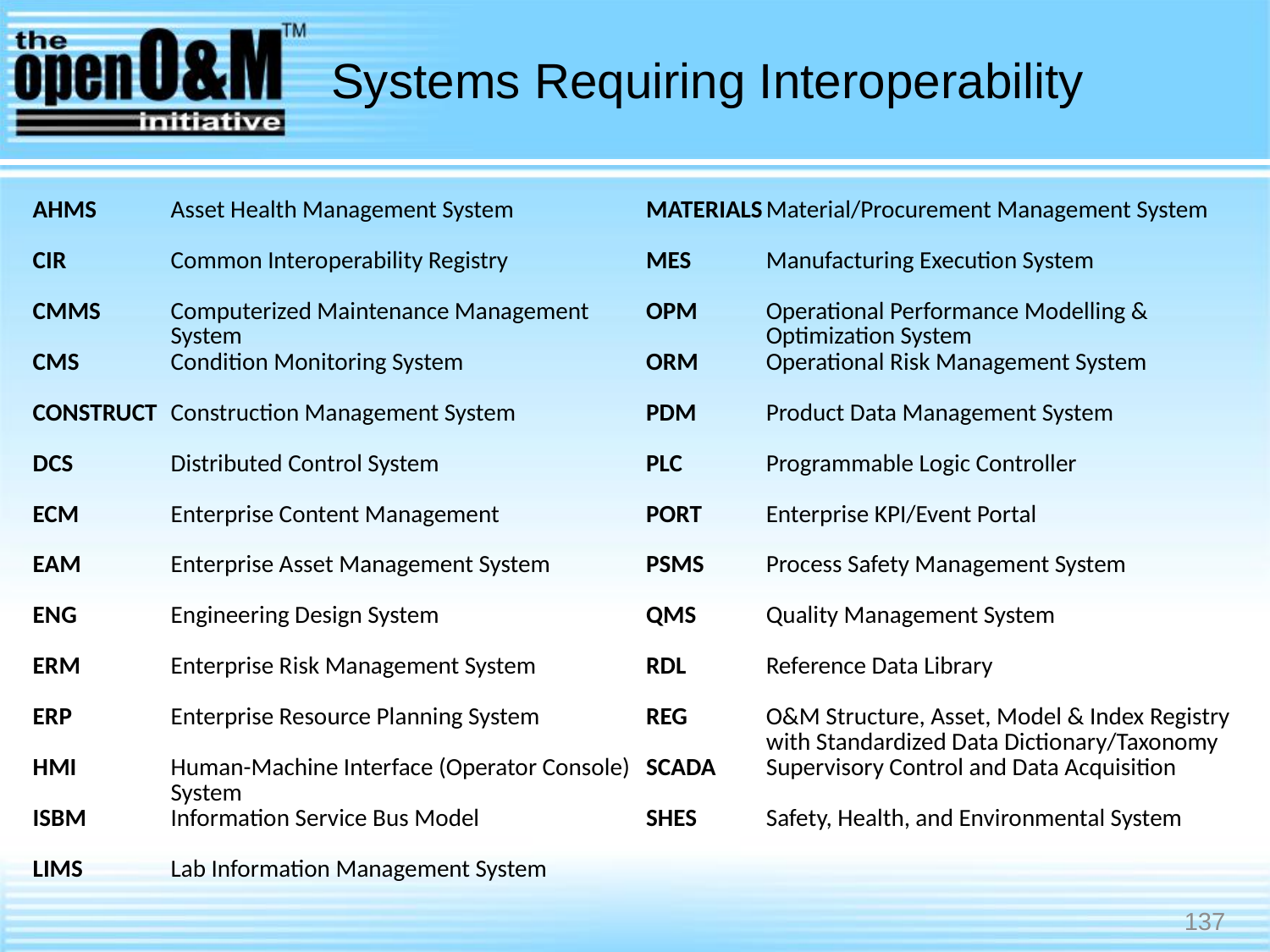

# Systems Requiring Interoperability
| AHMS | Asset Health Management System | MATERIALS | Material/Procurement Management System |
| --- | --- | --- | --- |
| CIR | Common Interoperability Registry | MES | Manufacturing Execution System |
| CMMS | Computerized Maintenance Management System | OPM | Operational Performance Modelling & Optimization System |
| CMS | Condition Monitoring System | ORM | Operational Risk Management System |
| CONSTRUCT | Construction Management System | PDM | Product Data Management System |
| DCS | Distributed Control System | PLC | Programmable Logic Controller |
| ECM | Enterprise Content Management | PORT | Enterprise KPI/Event Portal |
| EAM | Enterprise Asset Management System | PSMS | Process Safety Management System |
| ENG | Engineering Design System | QMS | Quality Management System |
| ERM | Enterprise Risk Management System | RDL | Reference Data Library |
| ERP | Enterprise Resource Planning System | REG | O&M Structure, Asset, Model & Index Registry with Standardized Data Dictionary/Taxonomy |
| HMI | Human-Machine Interface (Operator Console) System | SCADA | Supervisory Control and Data Acquisition |
| ISBM | Information Service Bus Model | SHES | Safety, Health, and Environmental System |
| LIMS | Lab Information Management System |  |  |
137